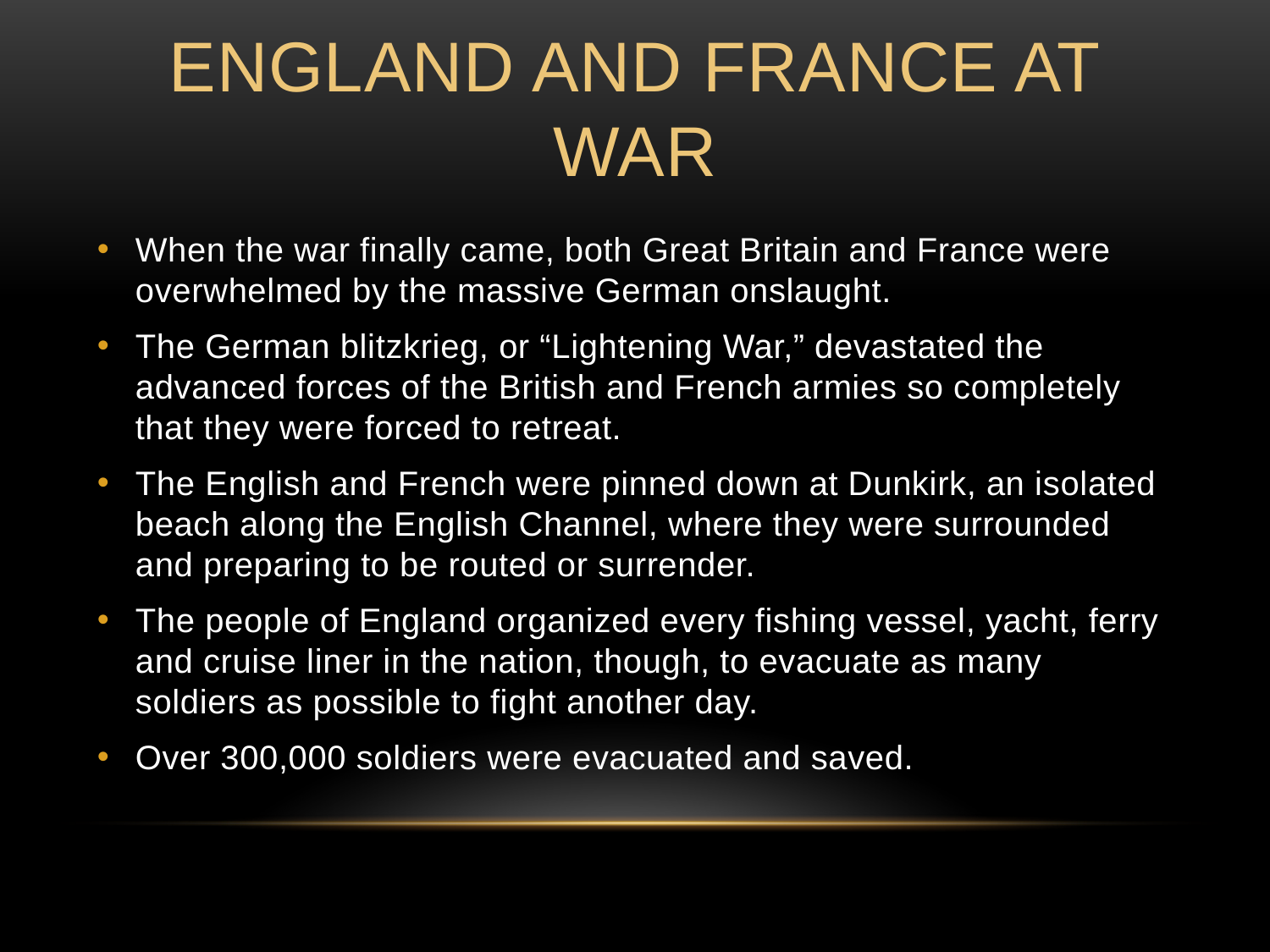

# England and France at war
When the war finally came, both Great Britain and France were overwhelmed by the massive German onslaught.
The German blitzkrieg, or “Lightening War,” devastated the advanced forces of the British and French armies so completely that they were forced to retreat.
The English and French were pinned down at Dunkirk, an isolated beach along the English Channel, where they were surrounded and preparing to be routed or surrender.
The people of England organized every fishing vessel, yacht, ferry and cruise liner in the nation, though, to evacuate as many soldiers as possible to fight another day.
Over 300,000 soldiers were evacuated and saved.